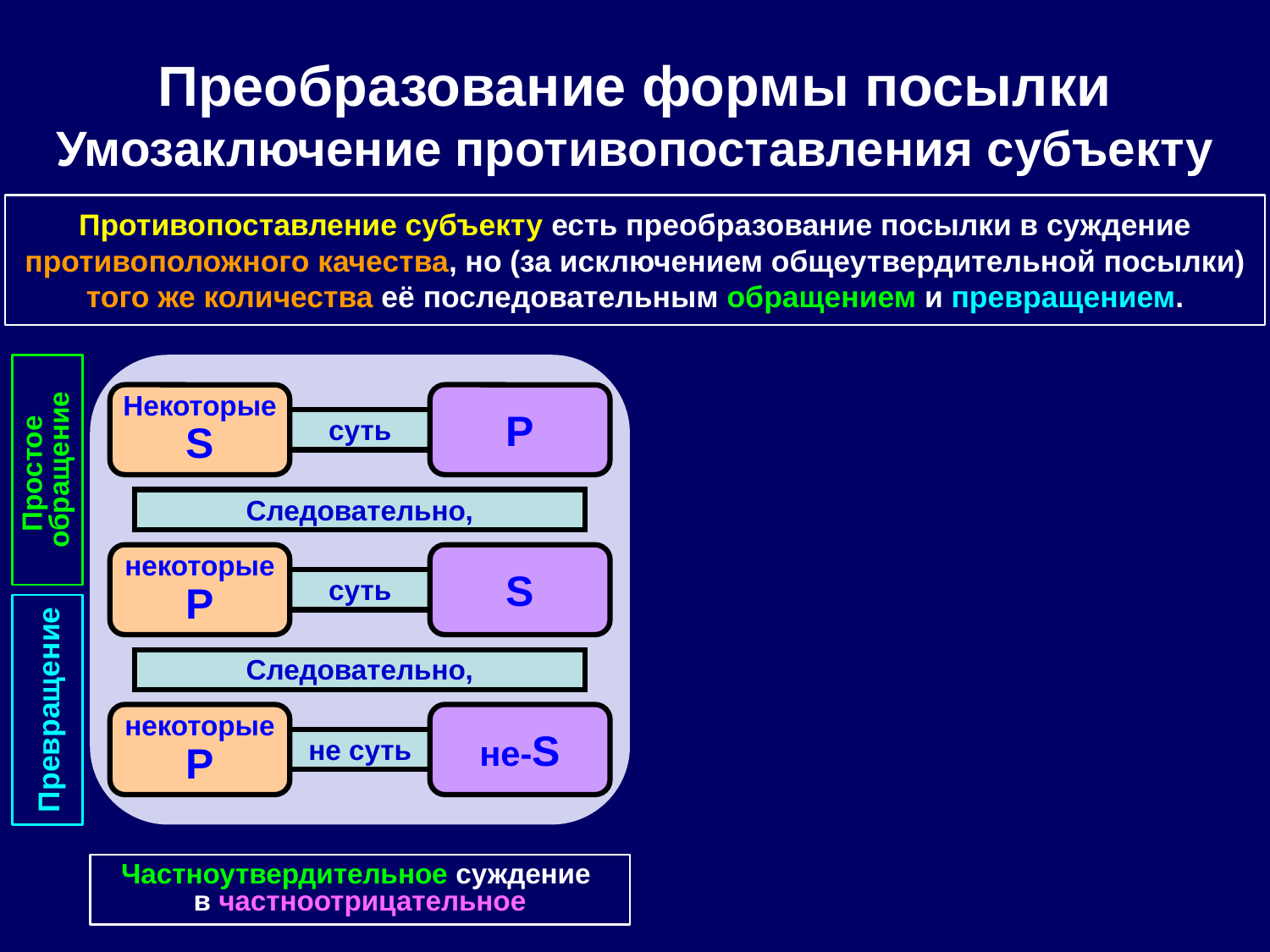

Преобразование формы посылки
Умозаключение противопоставления субъекту
Противопоставление субъекту есть преобразование посылки в суждение противоположного качества, но (за исключением общеутвердительной посылки) того же количества её последовательным обращением и превращением.

Некоторые
S
P
суть
Простое
обращение
Следовательно,
некоторые
P
S
суть
Следовательно,
Превращение
некоторые
P
не-S
не суть
Частноутвердительное суждение
в частноотрицательное